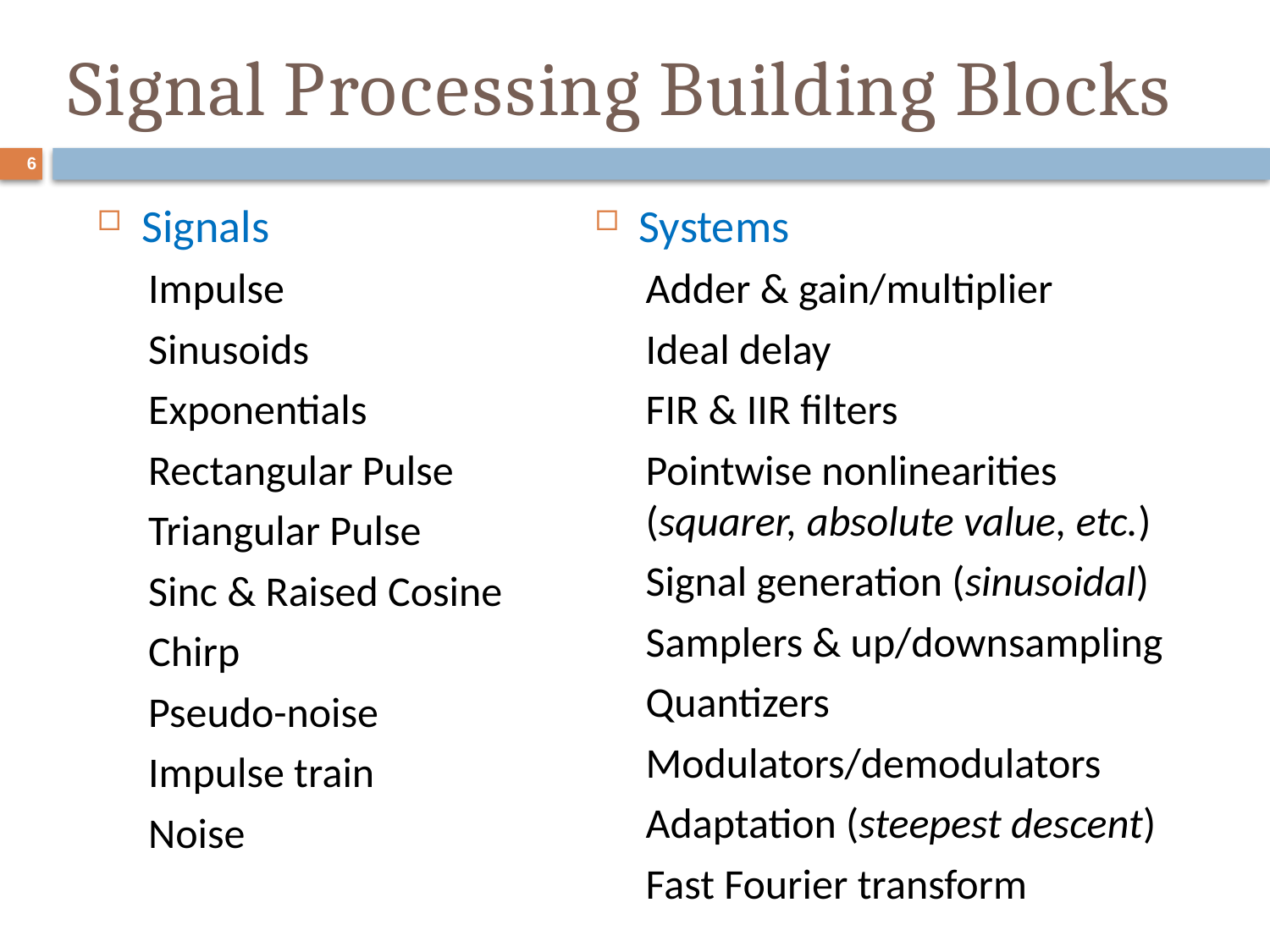

# Signal Processing Building Blocks
6
Signals
Impulse
Sinusoids
Exponentials
Rectangular Pulse
Triangular Pulse
Sinc & Raised Cosine
Chirp
Pseudo-noise
Impulse train
Noise
Systems
Adder & gain/multiplier
Ideal delay
FIR & IIR filters
Pointwise nonlinearities (squarer, absolute value, etc.)
Signal generation (sinusoidal)
Samplers & up/downsampling
Quantizers
Modulators/demodulators
Adaptation (steepest descent)
Fast Fourier transform